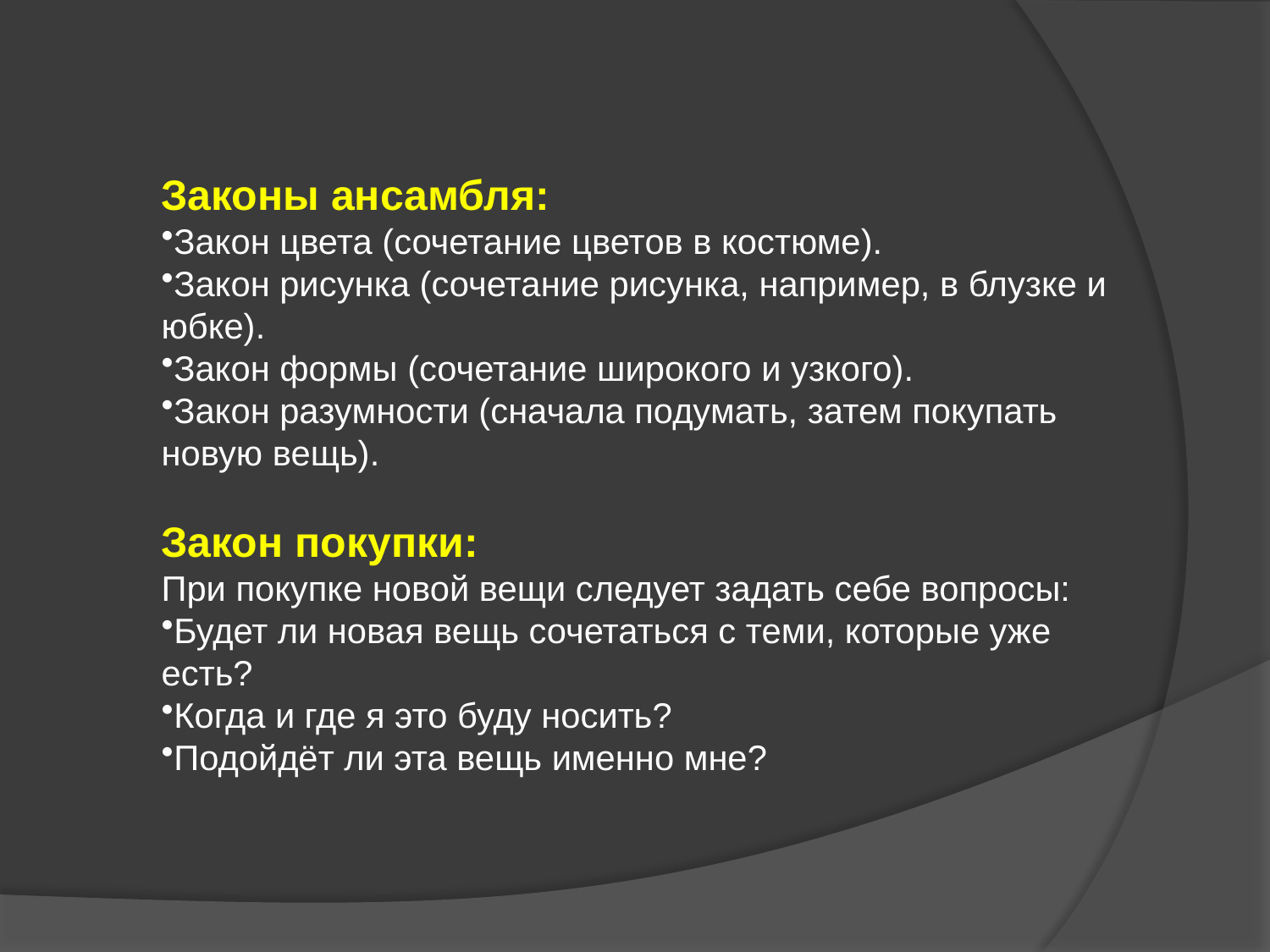

Законы ансамбля:
Закон цвета (сочетание цветов в костюме).
Закон рисунка (сочетание рисунка, например, в блузке и юбке).
Закон формы (сочетание широкого и узкого).
Закон разумности (сначала подумать, затем покупать новую вещь).

Закон покупки:
При покупке новой вещи следует задать себе вопросы:
Будет ли новая вещь сочетаться с теми, которые уже есть?
Когда и где я это буду носить?
Подойдёт ли эта вещь именно мне?